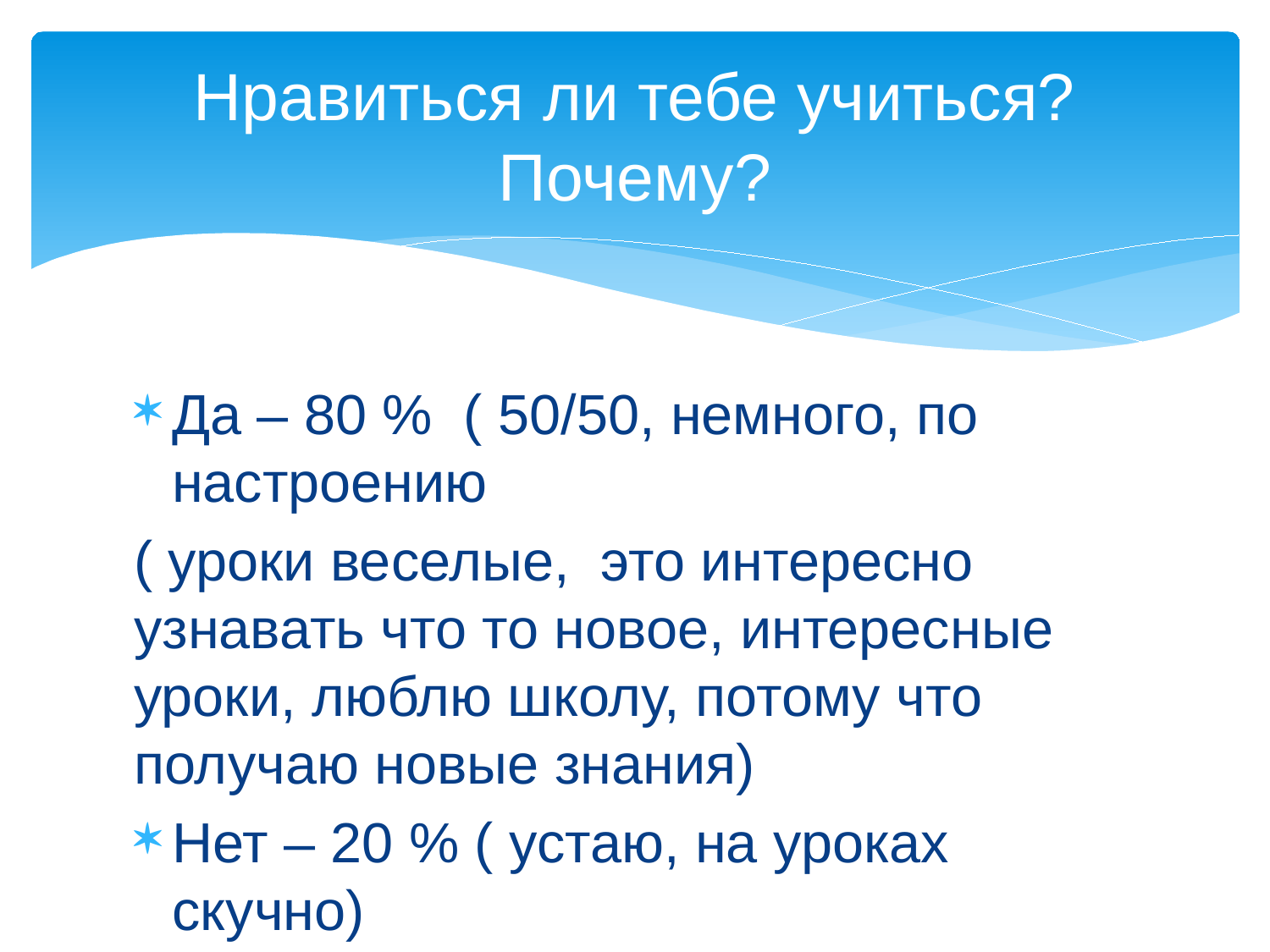

# Нравиться ли тебе учиться? Почему?
Да – 80 %  ( 50/50, немного, по настроению
( уроки веселые,  это интересно узнавать что то новое, интересные уроки, люблю школу, потому что получаю новые знания)
Нет – 20 % ( устаю, на уроках скучно)